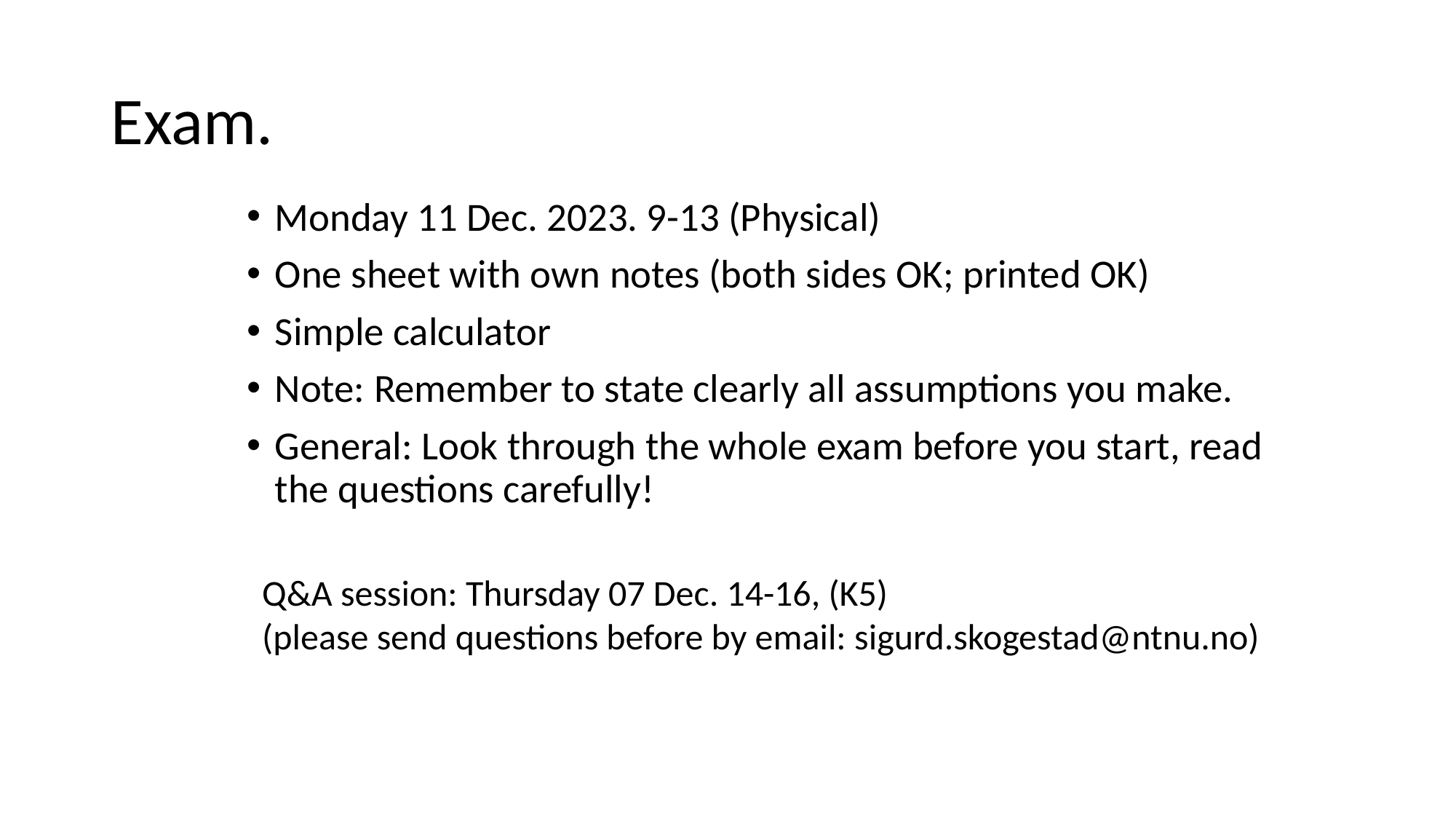

# Exam.
Monday 11 Dec. 2023. 9-13 (Physical)
One sheet with own notes (both sides OK; printed OK)
Simple calculator
Note: Remember to state clearly all assumptions you make.
General: Look through the whole exam before you start, read the questions carefully!
Q&A session: Thursday 07 Dec. 14-16, (K5)
(please send questions before by email: sigurd.skogestad@ntnu.no)